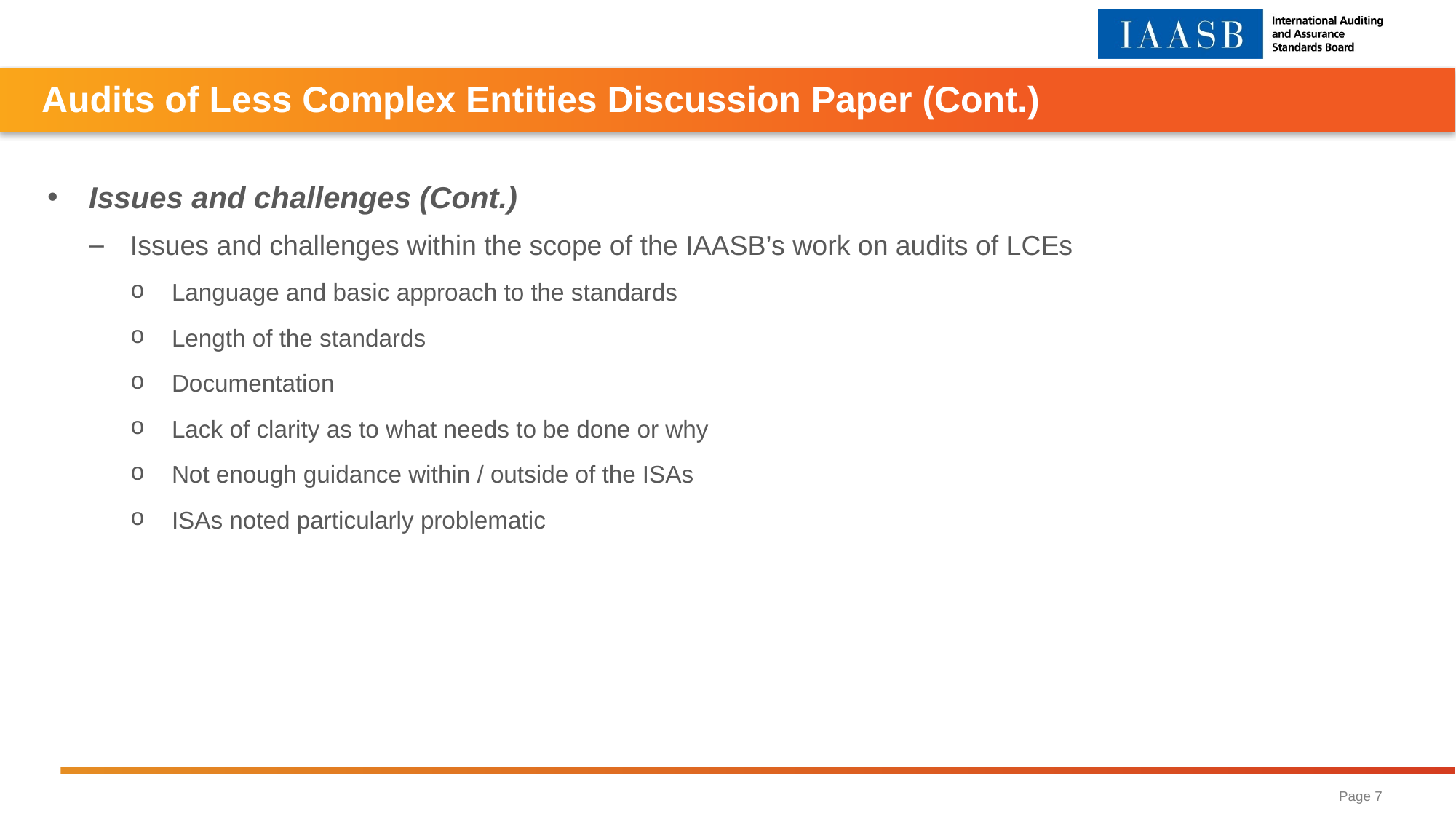

# Audits of Less Complex Entities Discussion Paper (Cont.)

Issues and challenges (Cont.)
Issues and challenges within the scope of the IAASB’s work on audits of LCEs
Language and basic approach to the standards
Length of the standards
Documentation
Lack of clarity as to what needs to be done or why
Not enough guidance within / outside of the ISAs
ISAs noted particularly problematic

Page 7